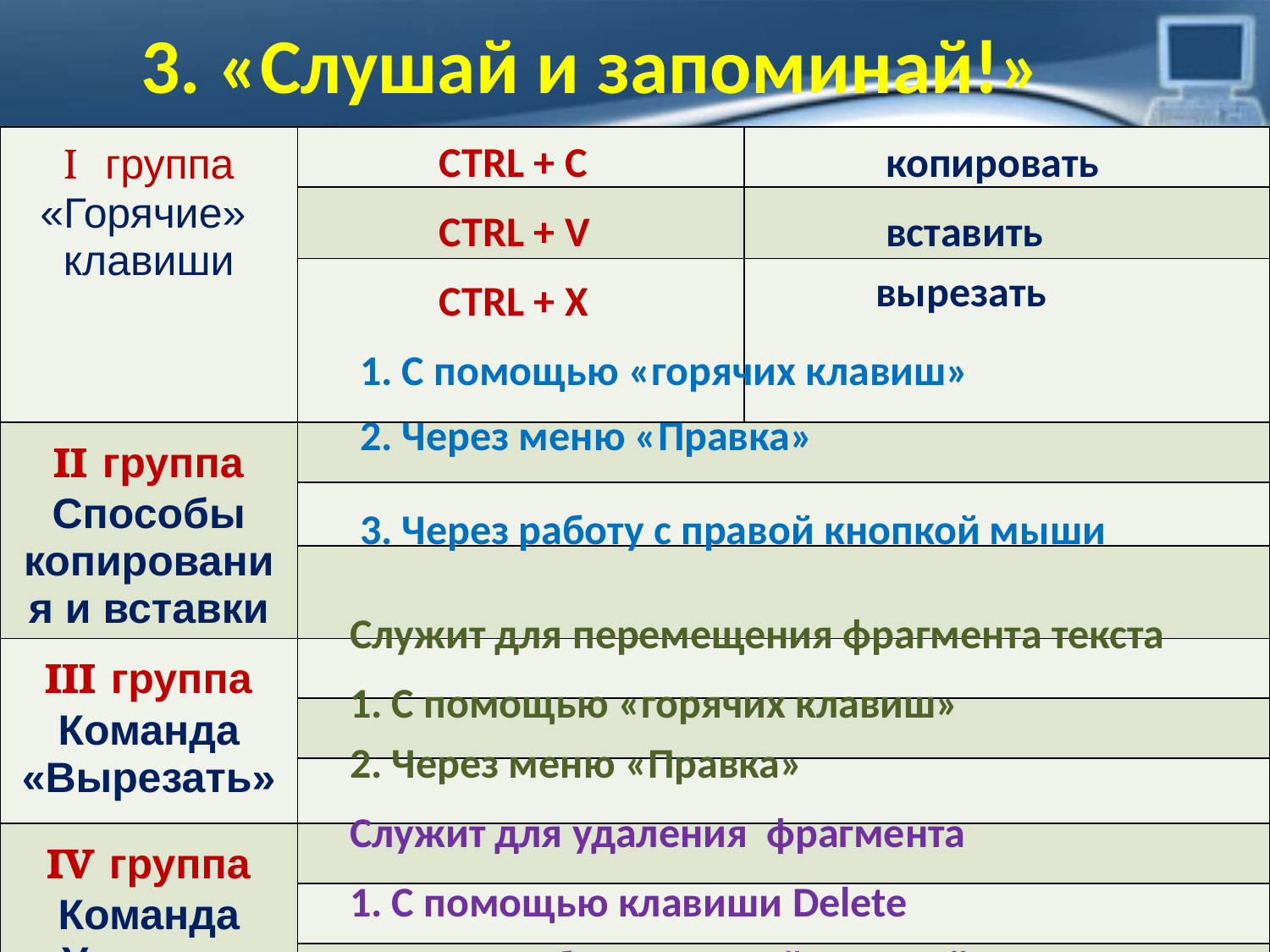

3. «Слушай и запоминай!»
| I группа «Горячие» клавиши |  |  |
| --- | --- | --- |
|  |  |  |
|  |  |  |
| II группа Способы копирования и вставки |  |  |
|  |  |  |
|  |  |  |
| III группа Команда «Вырезать» |  |  |
|  |  |  |
|  |  |  |
| IV группа Команда «Удалить» |  |  |
|  |  |  |
|  |  |  |
CTRL + C
копировать
CTRL + V
вставить
вырезать
CTRL + X
1. С помощью «горячих клавиш»
2. Через меню «Правка»
3. Через работу с правой кнопкой мыши
Служит для перемещения фрагмента текста
1. С помощью «горячих клавиш»
2. Через меню «Правка»
Служит для удаления  фрагмента
1. С помощью клавиши Delete
Кокшарова Ольга Павлиновна, МБОУСОШ п.Коммунистический, учитель информатики
2. Через работу с правой кнопкой мыши